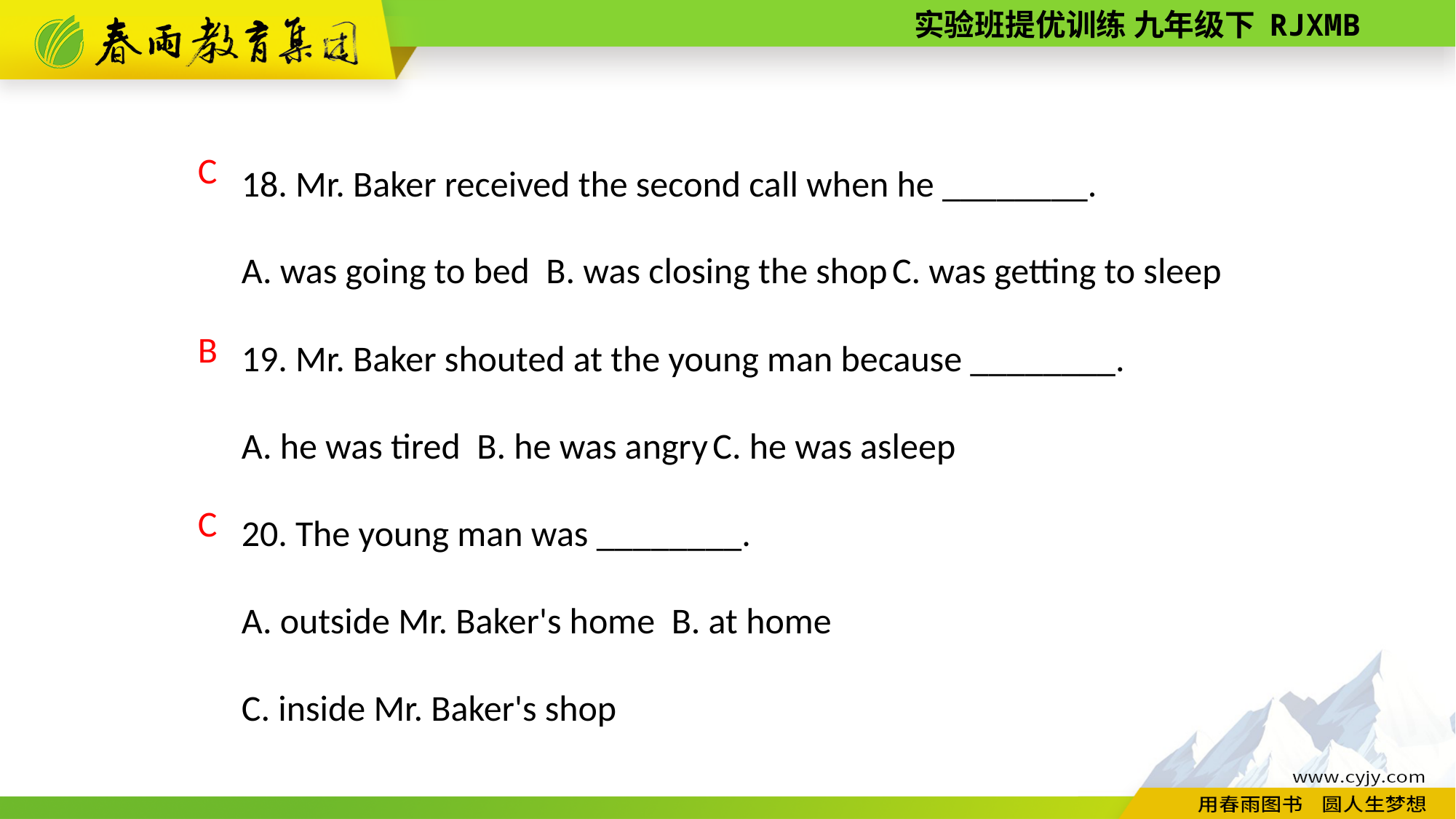

18. Mr. Baker received the second call when he ________.
A. was going to bed  B. was closing the shop C. was getting to sleep
19. Mr. Baker shouted at the young man because ________.
A. he was tired  B. he was angry C. he was asleep
20. The young man was ________.
A. outside Mr. Baker's home  B. at home
C. inside Mr. Baker's shop
C
B
C